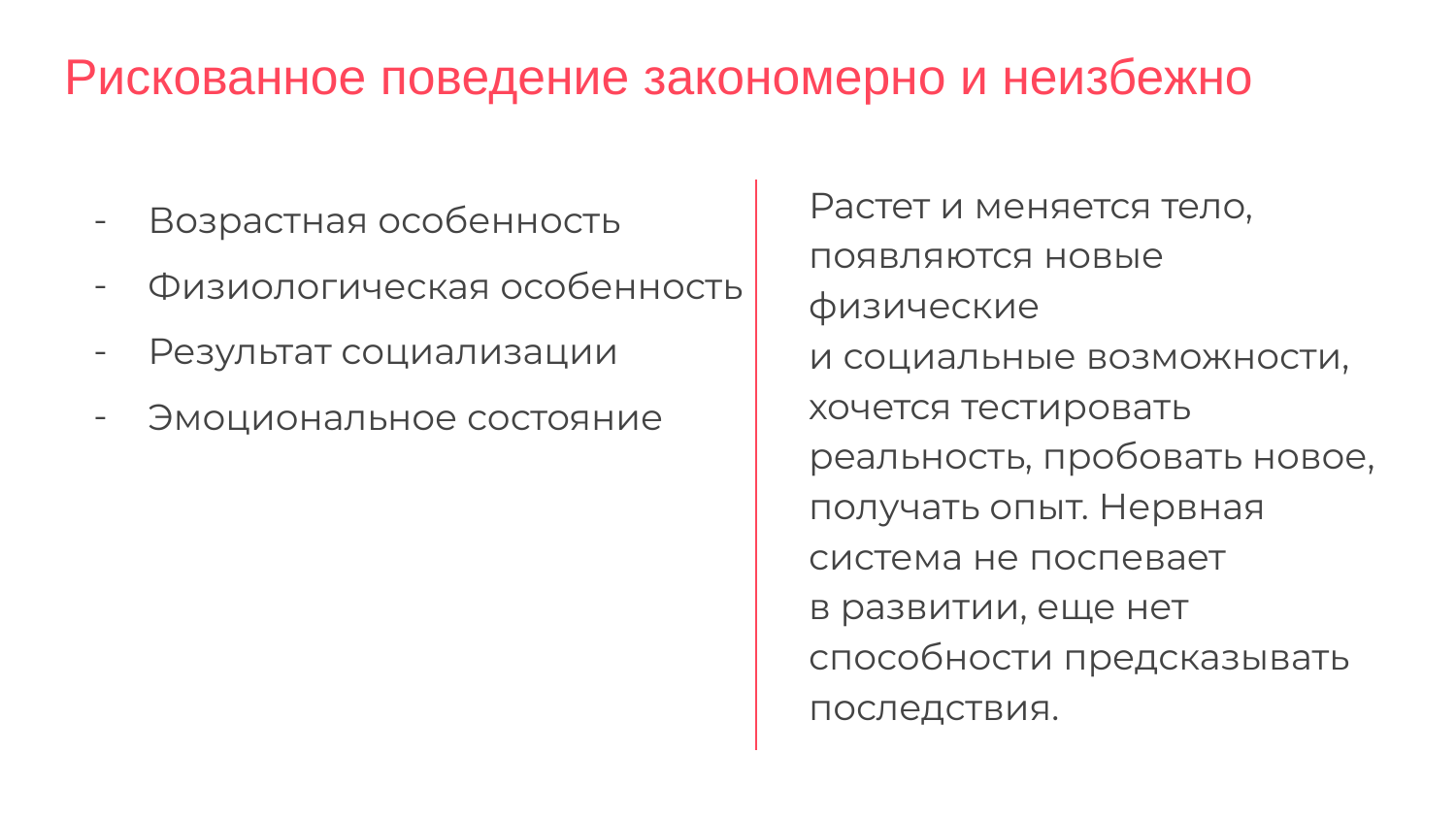

# Рискованное поведение закономерно и неизбежно
Возрастная особенность
Физиологическая особенность
Результат социализации
Эмоциональное состояние
Растет и меняется тело, появляются новые физические
и социальные возможности, хочется тестировать реальность, пробовать новое, получать опыт. Нервная система не поспевает
в развитии, еще нет способности предсказывать последствия.